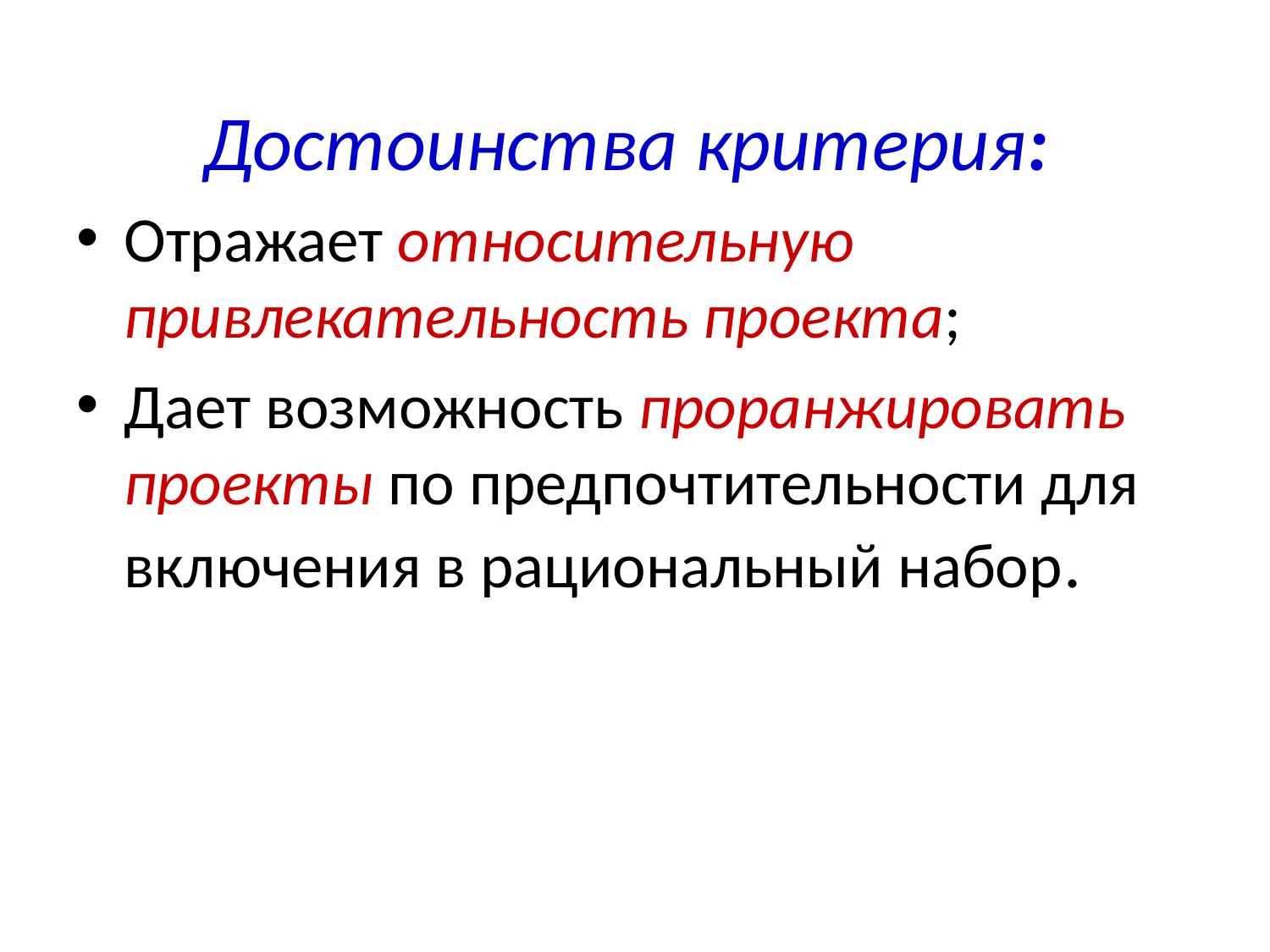

Достоинства критерия:
Отражает относительную привлекательность проекта;
Дает возможность проранжировать проекты по предпочтительности для включения в рациональный набор.